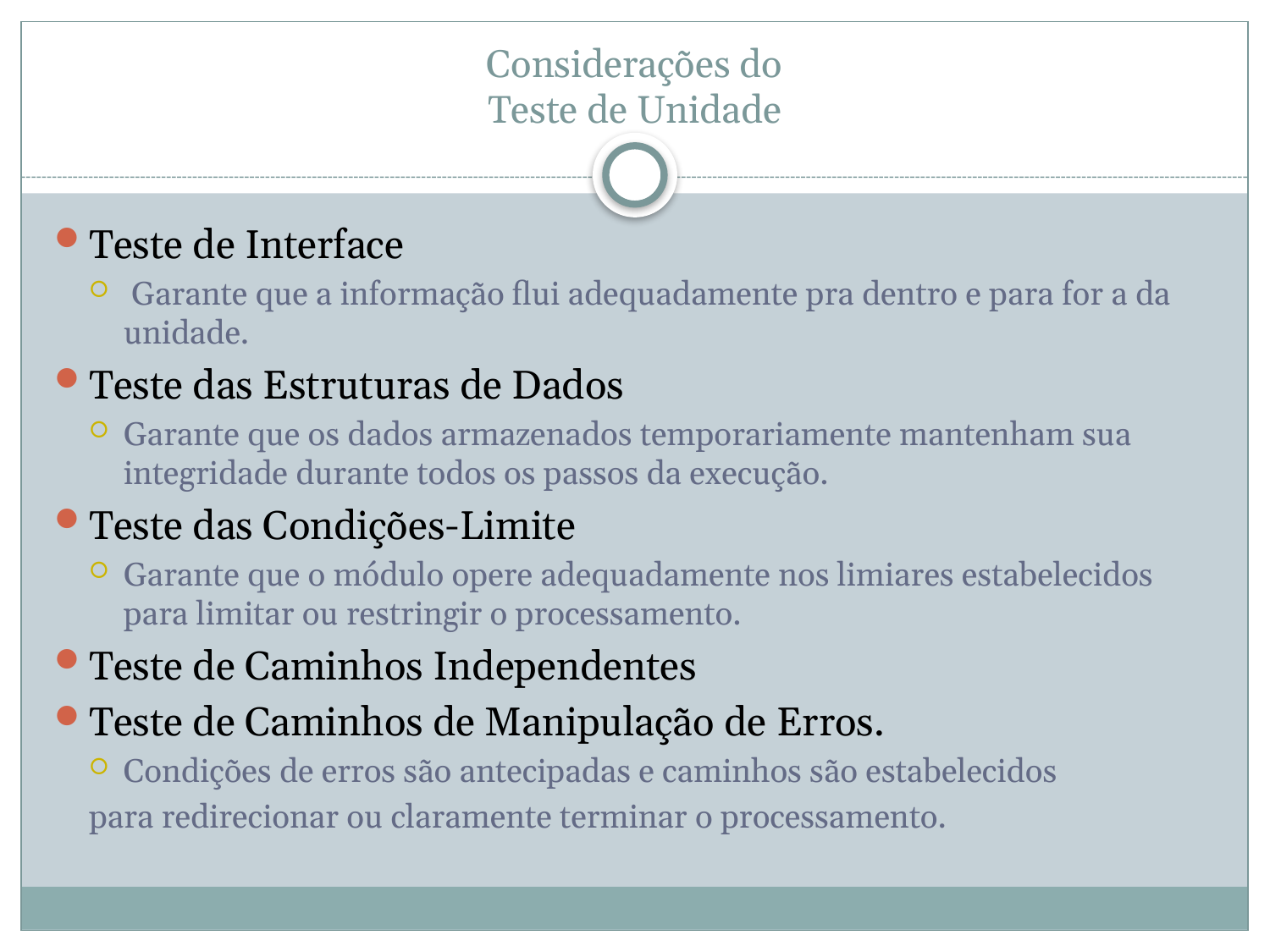

# Considerações do Teste de Unidade
Teste de Interface
 Garante que a informação flui adequadamente pra dentro e para for a da unidade.
Teste das Estruturas de Dados
Garante que os dados armazenados temporariamente mantenham sua integridade durante todos os passos da execução.
Teste das Condições-Limite
Garante que o módulo opere adequadamente nos limiares estabelecidos para limitar ou restringir o processamento.
Teste de Caminhos Independentes
Teste de Caminhos de Manipulação de Erros.
Condições de erros são antecipadas e caminhos são estabelecidos
para redirecionar ou claramente terminar o processamento.